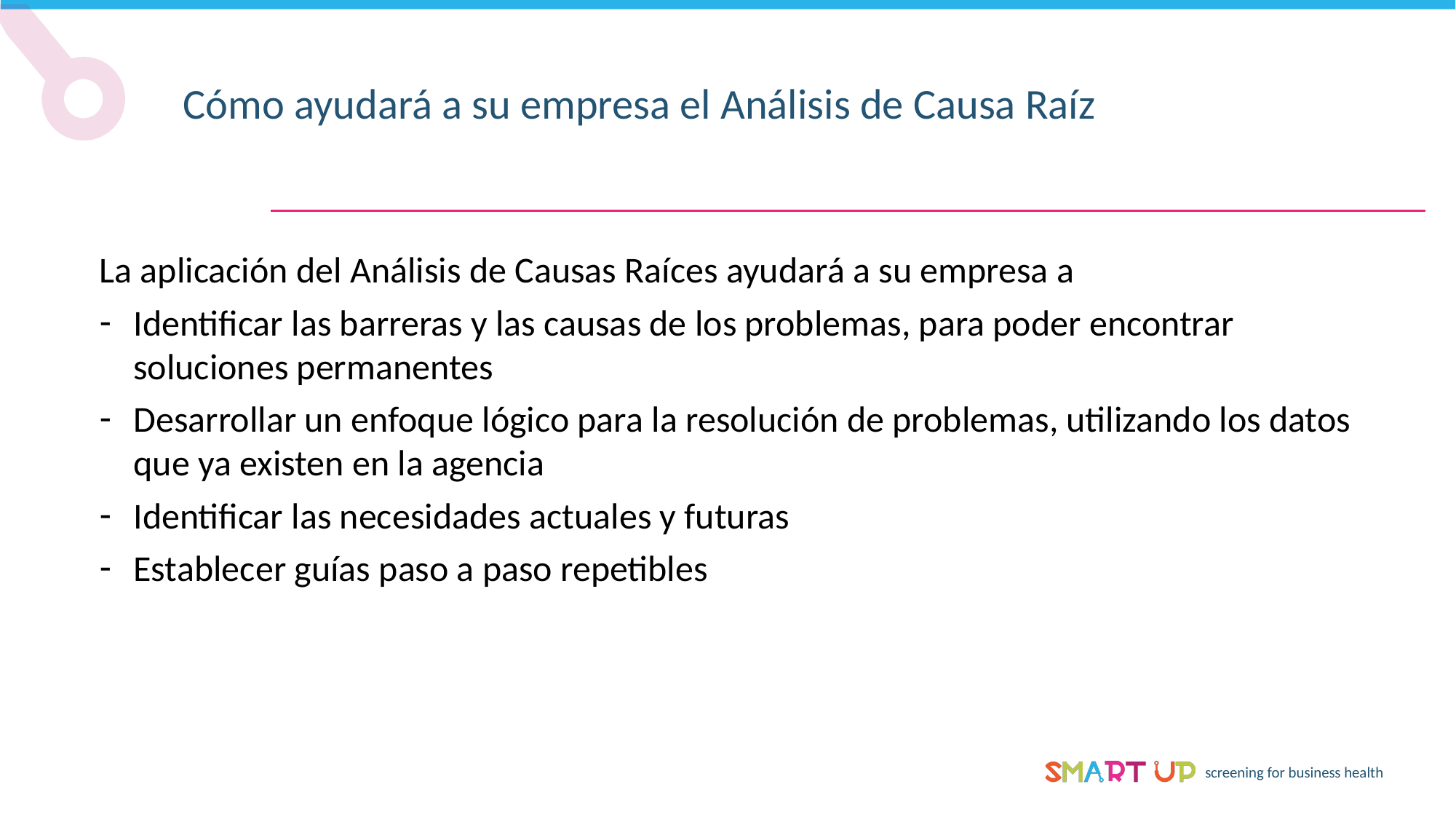

Cómo ayudará a su empresa el Análisis de Causa Raíz
La aplicación del Análisis de Causas Raíces ayudará a su empresa a
Identificar las barreras y las causas de los problemas, para poder encontrar soluciones permanentes
Desarrollar un enfoque lógico para la resolución de problemas, utilizando los datos que ya existen en la agencia
Identificar las necesidades actuales y futuras
Establecer guías paso a paso repetibles